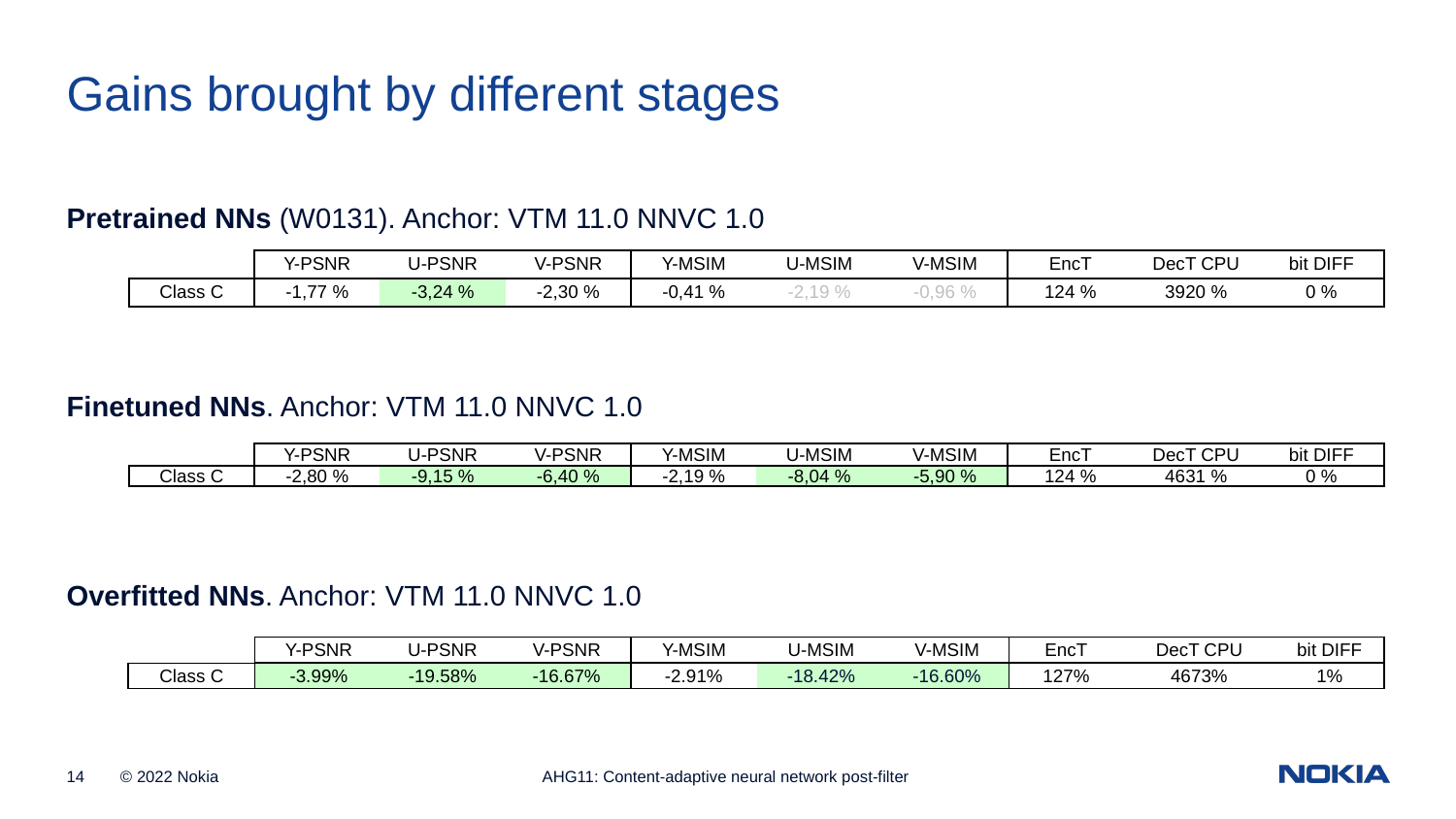

Gains brought by different stages

Pretrained NNs (W0131). Anchor: VTM 11.0 NNVC 1.0
|  | Y-PSNR | U-PSNR | V-PSNR | Y-MSIM | U-MSIM | V-MSIM | EncT | DecT CPU | bit DIFF |
| --- | --- | --- | --- | --- | --- | --- | --- | --- | --- |
| Class C | -1,77 % | -3,24 % | -2,30 % | -0,41 % | -2,19 % | -0,96 % | 124 % | 3920 % | 0 % |
Finetuned NNs. Anchor: VTM 11.0 NNVC 1.0
|  | Y-PSNR | U-PSNR | V-PSNR | Y-MSIM | U-MSIM | V-MSIM | EncT | DecT CPU | bit DIFF |
| --- | --- | --- | --- | --- | --- | --- | --- | --- | --- |
| Class C | -2,80 % | -9,15 % | -6,40 % | -2,19 % | -8,04 % | -5,90 % | 124 % | 4631 % | 0 % |
Overfitted NNs. Anchor: VTM 11.0 NNVC 1.0
|  | Y-PSNR | U-PSNR | V-PSNR | Y-MSIM | U-MSIM | V-MSIM | EncT | DecT CPU | bit DIFF |
| --- | --- | --- | --- | --- | --- | --- | --- | --- | --- |
| Class C | -3.99% | -19.58% | -16.67% | -2.91% | -18.42% | -16.60% | 127% | 4673% | 1% |
AHG11: Content-adaptive neural network post-filter